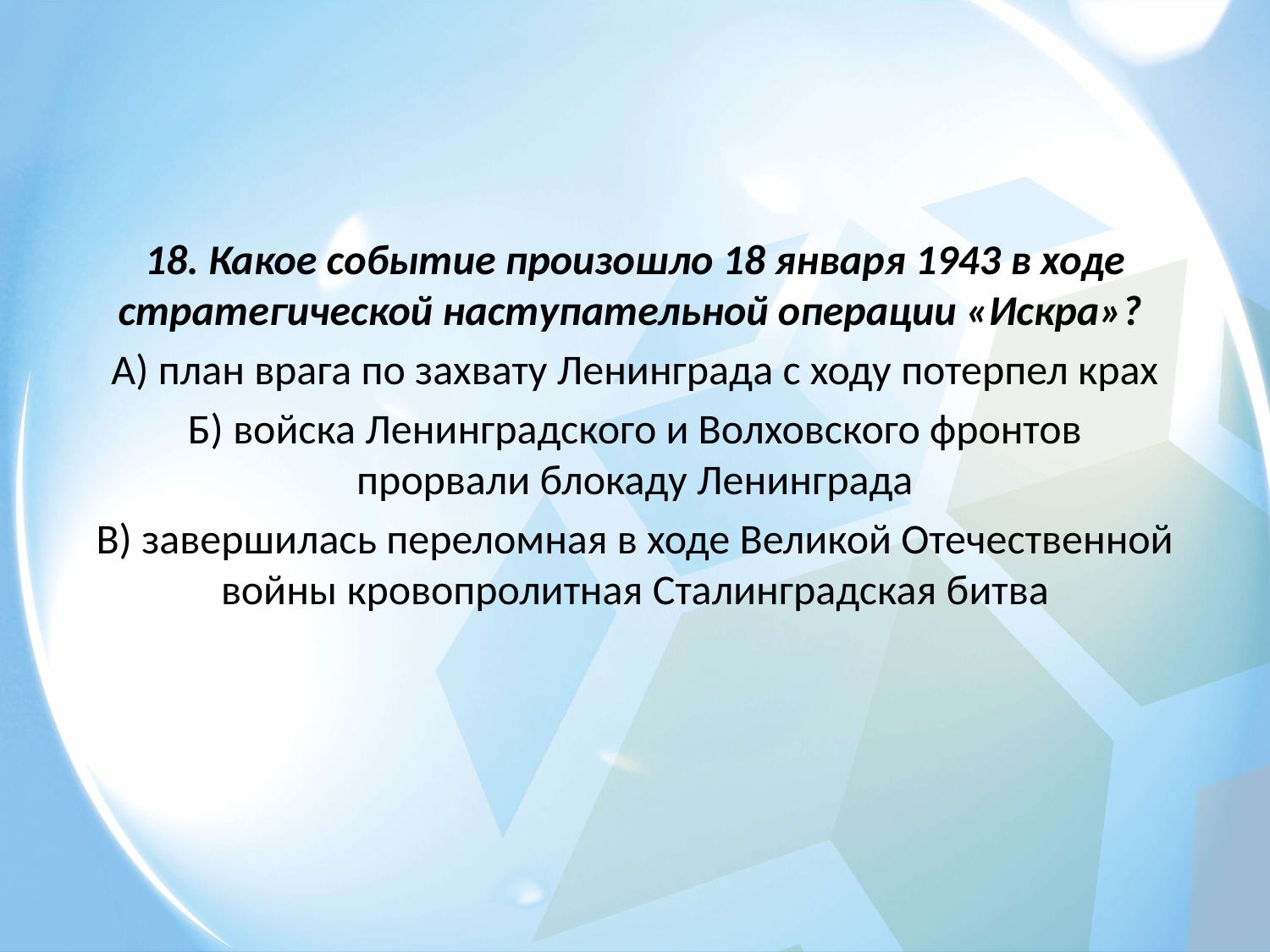

18. Какое событие произошло 18 января 1943 в ходе стратегической наступательной операции «Искра»?
А) план врага по захвату Ленинграда с ходу потерпел крах
Б) войска Ленинградского и Волховского фронтов прорвали блокаду Ленинграда
В) завершилась переломная в ходе Великой Отечественной войны кровопролитная Сталинградская битва